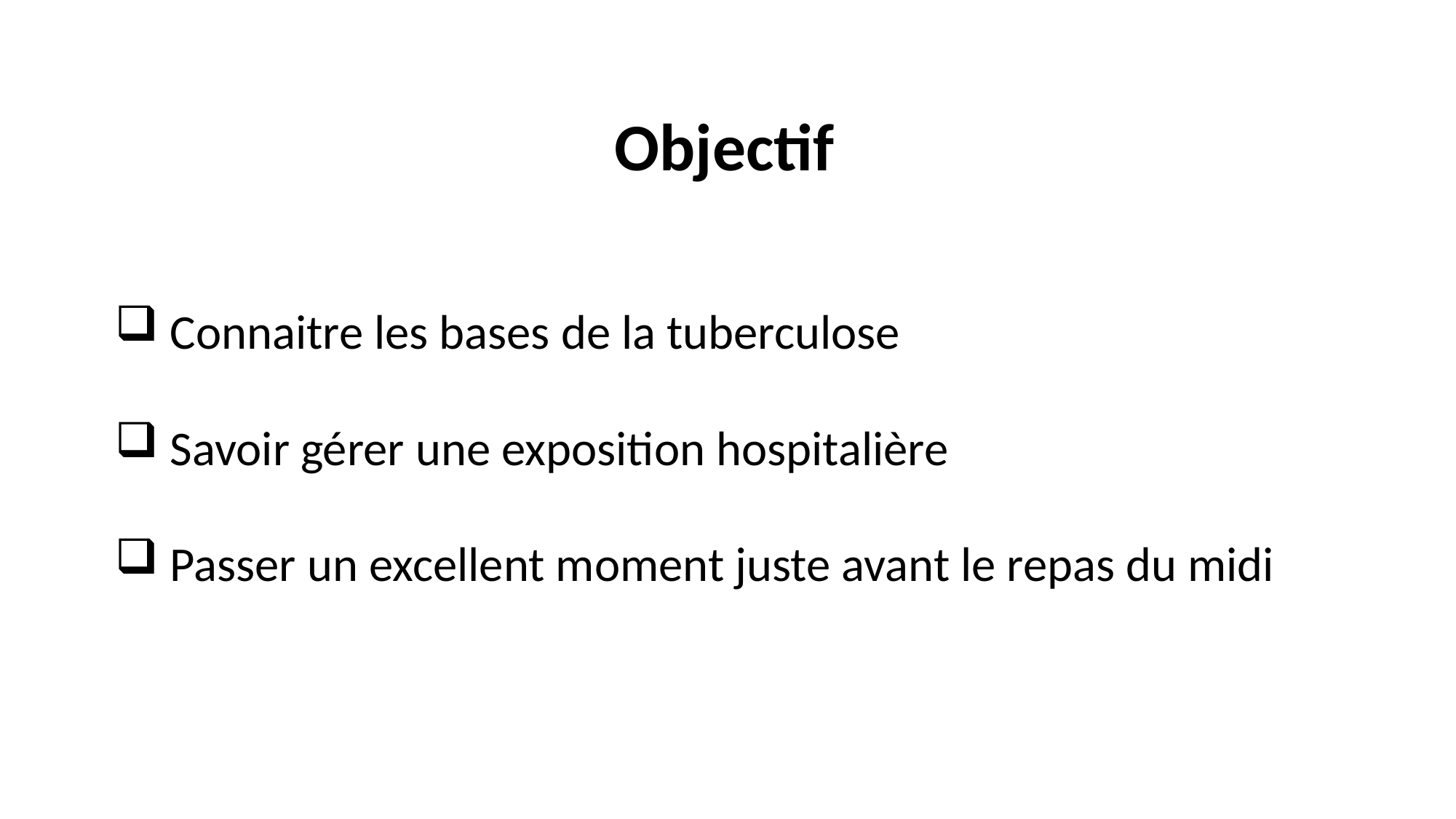

Objectif

Connaitre les bases de la tuberculose
Savoir gérer une exposition hospitalière
Passer un excellent moment juste avant le repas du midi